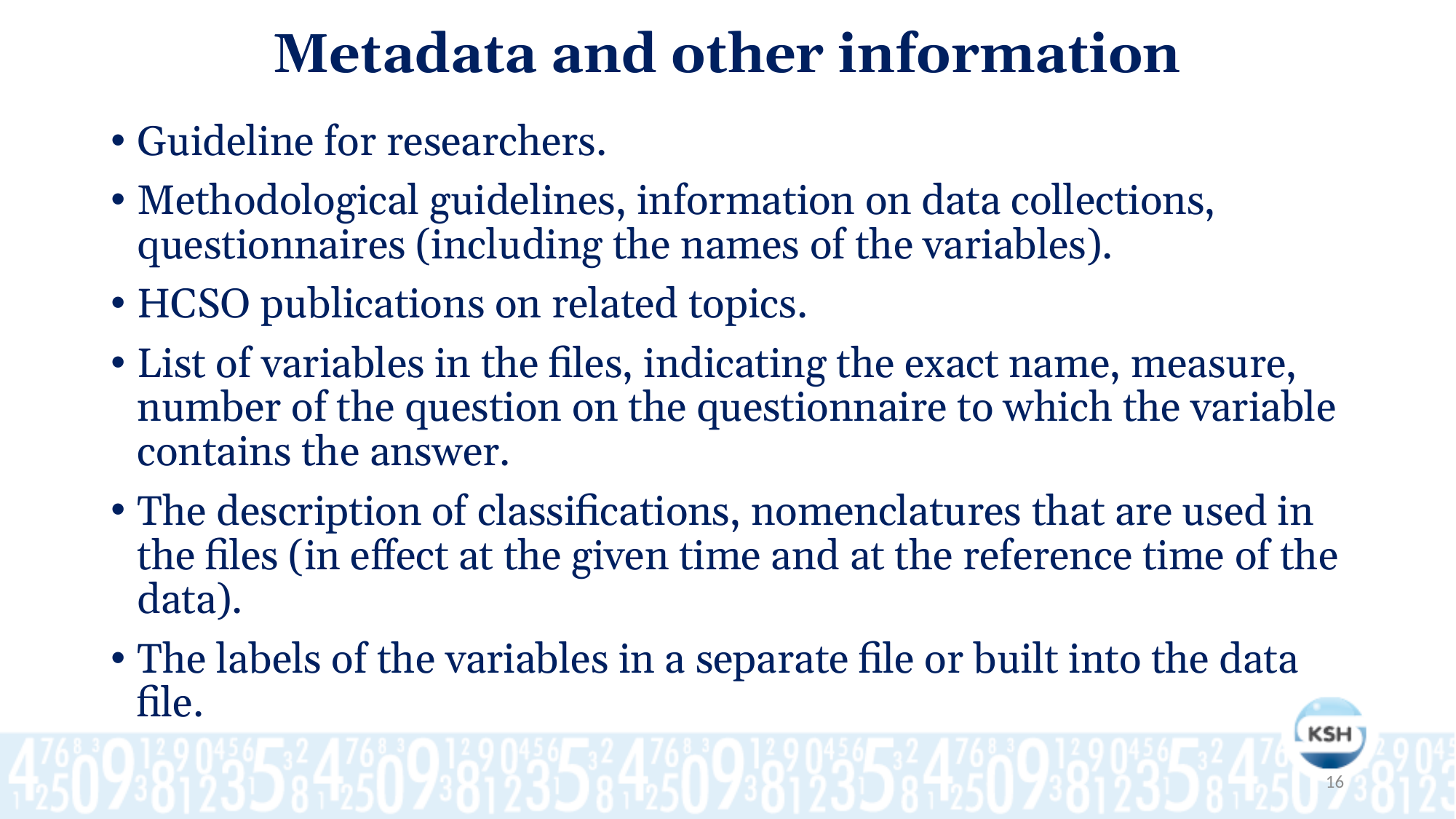

# Metadata and other information
Guideline for researchers.
Methodological guidelines, information on data collections, questionnaires (including the names of the variables).
HCSO publications on related topics.
List of variables in the files, indicating the exact name, measure, number of the question on the questionnaire to which the variable contains the answer.
The description of classifications, nomenclatures that are used in the files (in effect at the given time and at the reference time of the data).
The labels of the variables in a separate file or built into the data file.
16